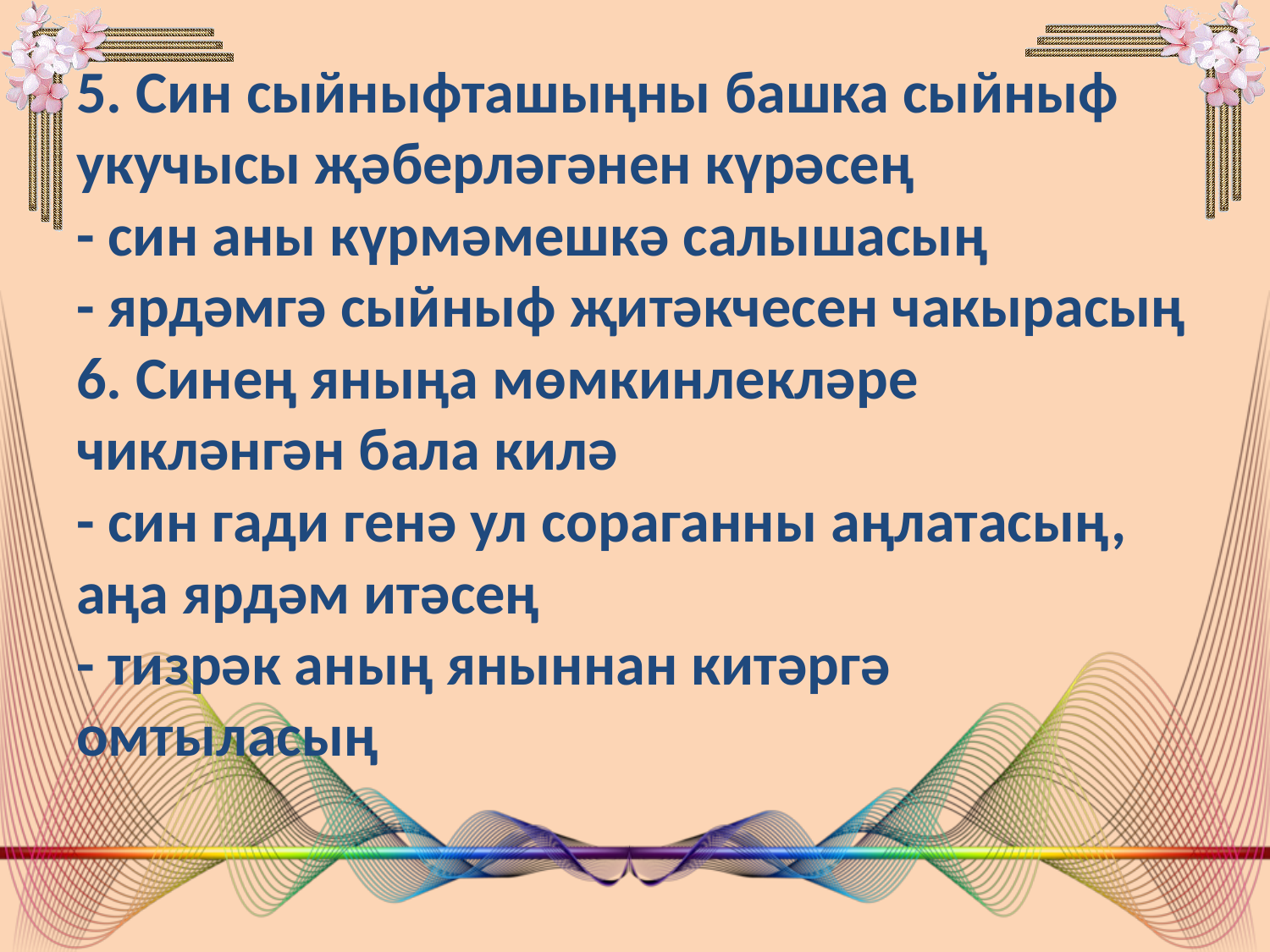

# 5. Син сыйныфташыңны башка сыйныф укучысы җәберләгәнен күрәсең - син аны күрмәмешкә салышасың - ярдәмгә сыйныф җитәкчесен чакырасың 6. Синең яныңа мөмкинлекләре чикләнгән бала килә - син гади генә ул сораганны аңлатасың, аңа ярдәм итәсең - тизрәк аның яныннан китәргә омтыласың